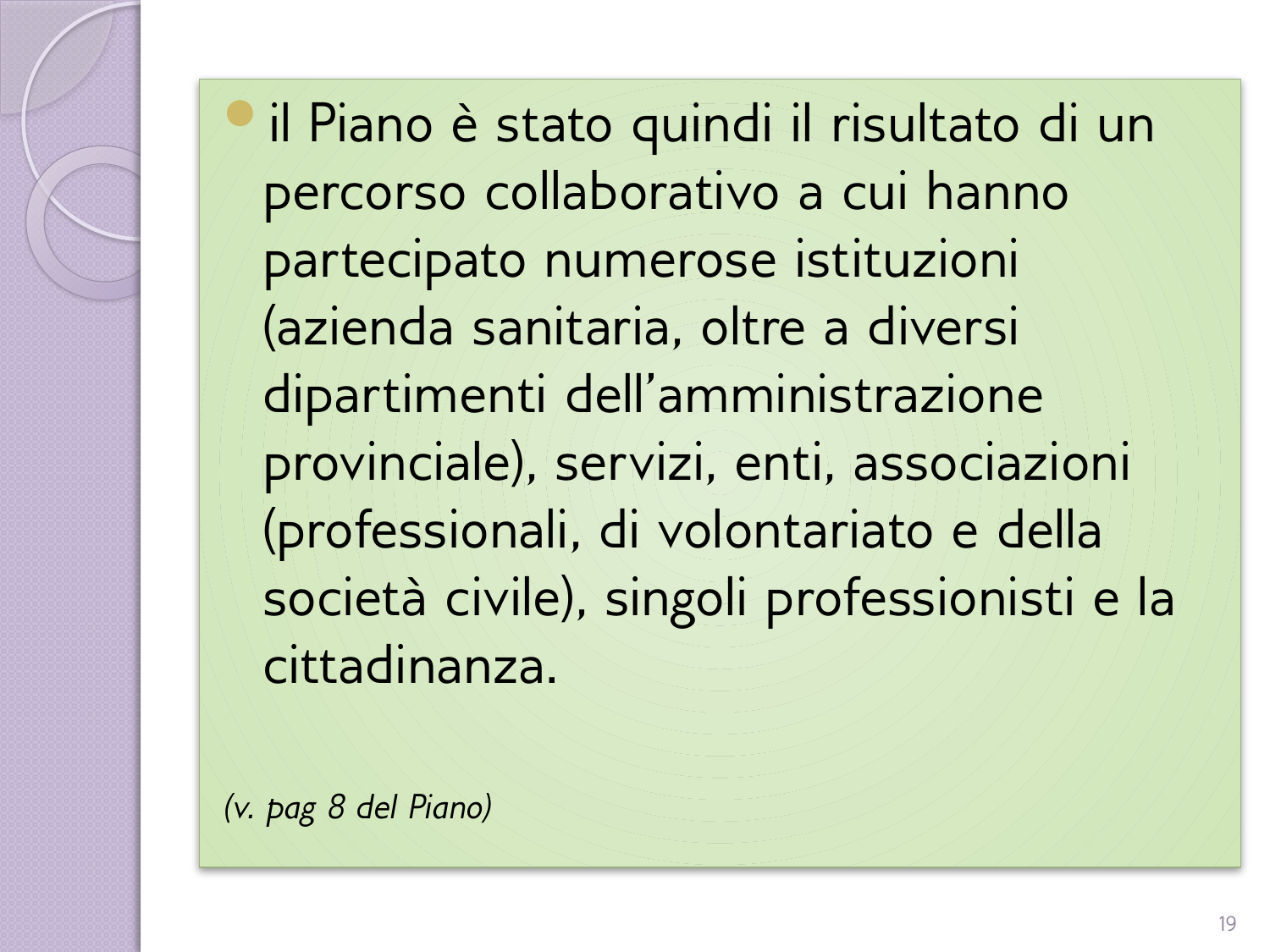

il Piano è stato quindi il risultato di un percorso collaborativo a cui hanno partecipato numerose istituzioni (azienda sanitaria, oltre a diversi dipartimenti dell’amministrazione provinciale), servizi, enti, associazioni (professionali, di volontariato e della società civile), singoli professionisti e la cittadinanza.

(v. pag 8 del Piano)
19